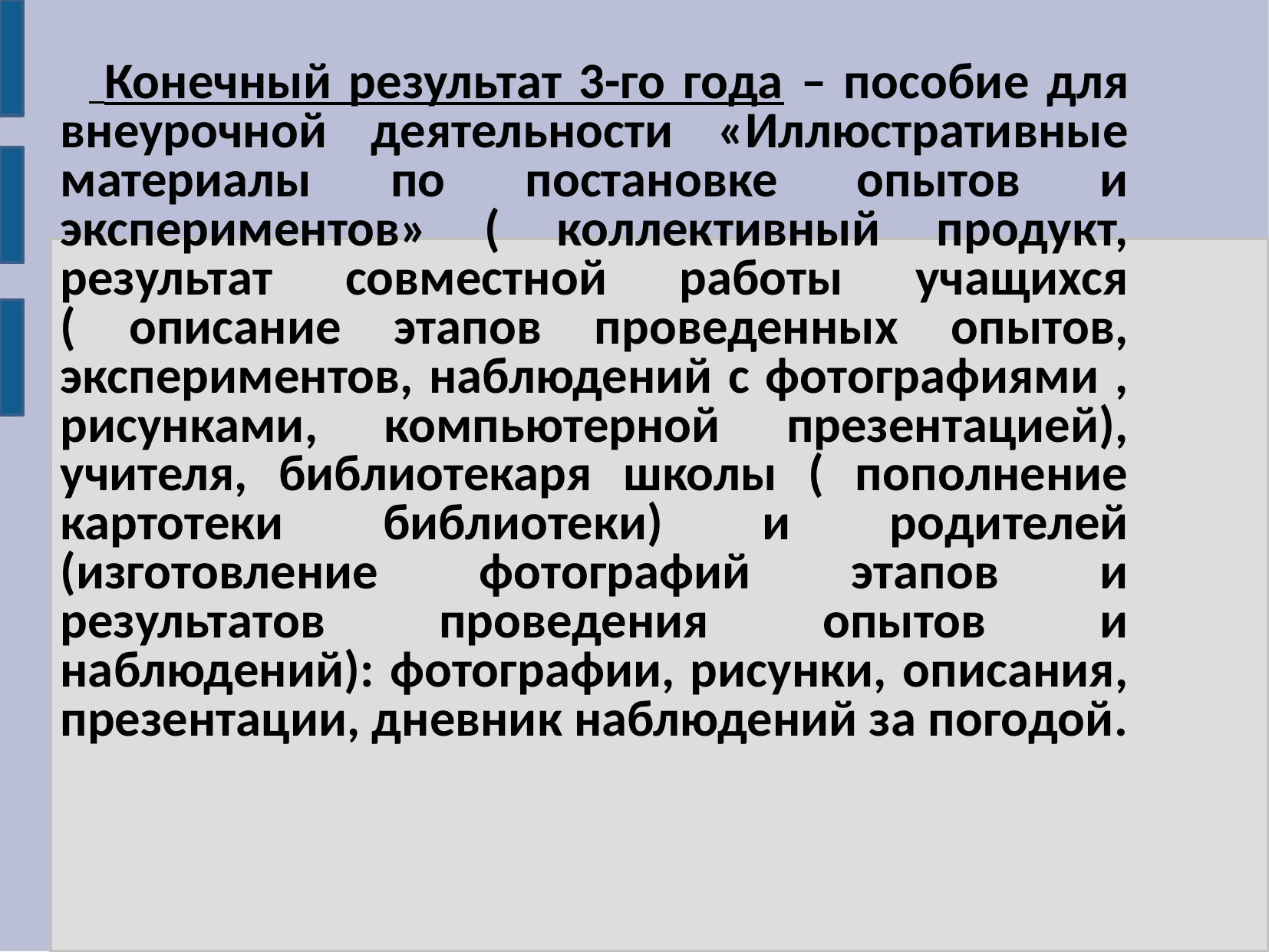

Конечный результат 3-го года – пособие для внеурочной деятельности «Иллюстративные материалы по постановке опытов и экспериментов» ( коллективный продукт, результат совместной работы учащихся ( описание этапов проведенных опытов, экспериментов, наблюдений с фотографиями , рисунками, компьютерной презентацией), учителя, библиотекаря школы ( пополнение картотеки библиотеки) и родителей (изготовление фотографий этапов и результатов проведения опытов и наблюдений): фотографии, рисунки, описания, презентации, дневник наблюдений за погодой.